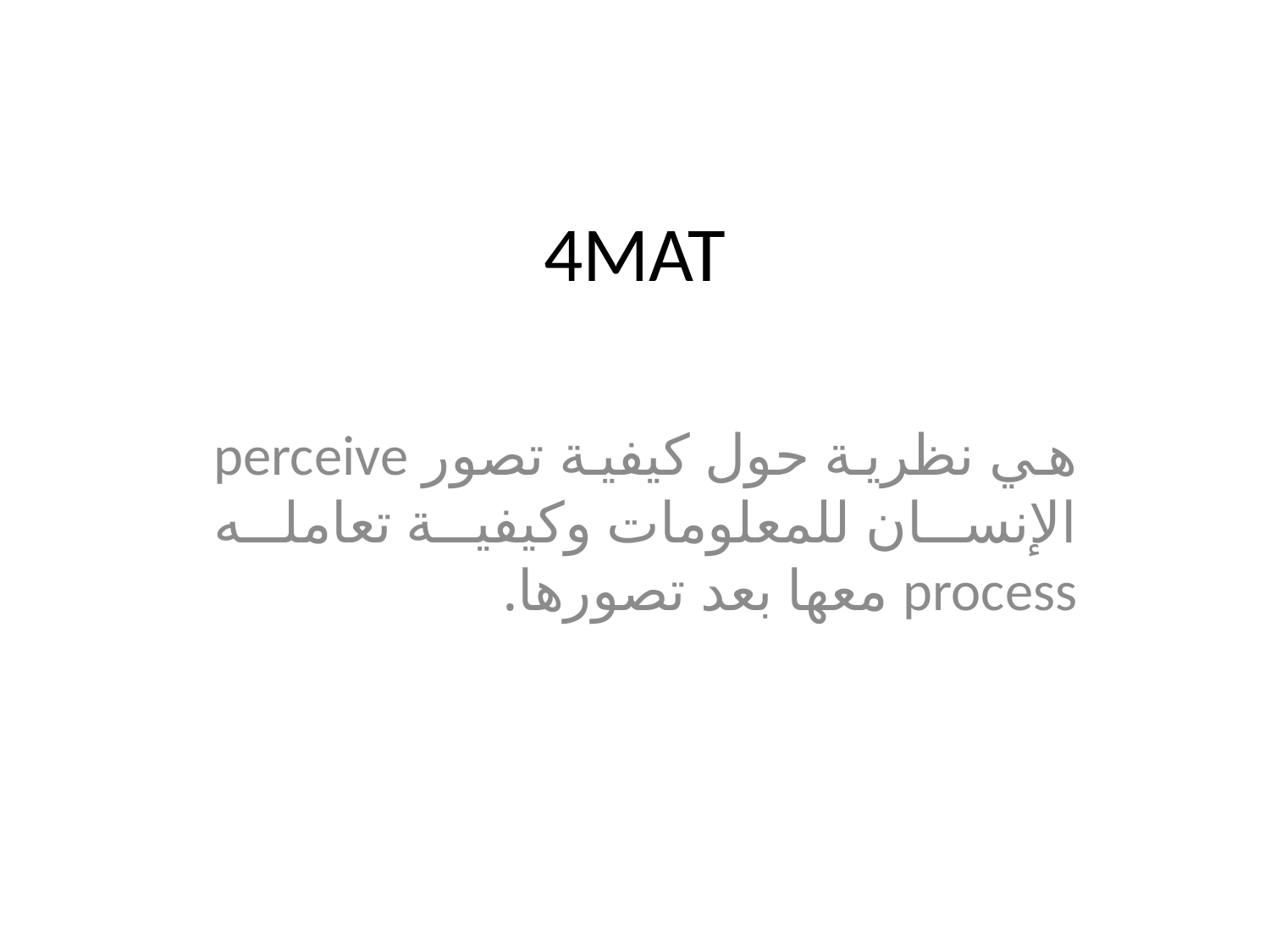

# 4MAT
هي نظرية حول كيفية تصور perceive الإنسان للمعلومات وكيفية تعامله process معها بعد تصورها.